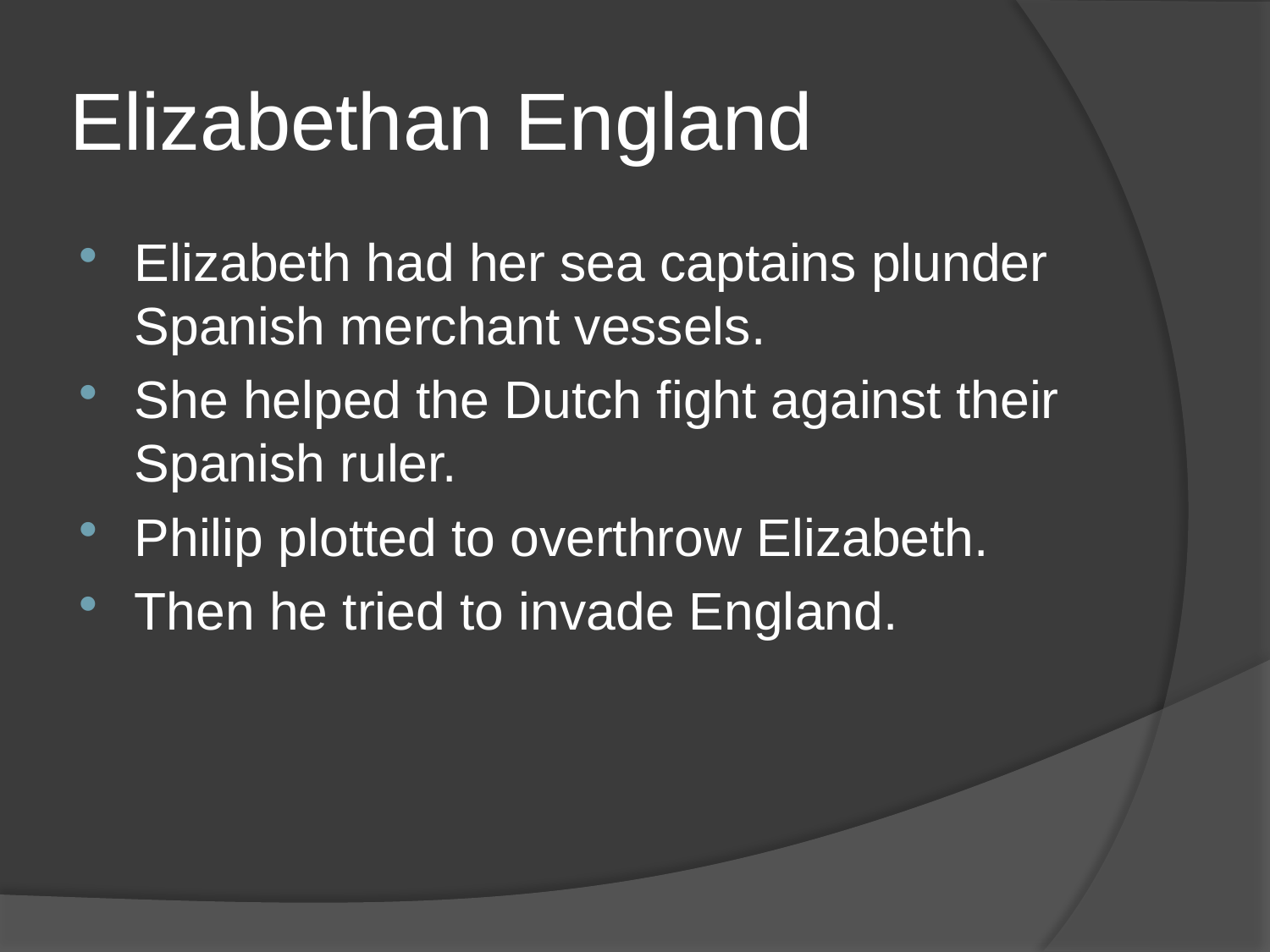

# Elizabethan England
Elizabeth had her sea captains plunder Spanish merchant vessels.
She helped the Dutch fight against their Spanish ruler.
Philip plotted to overthrow Elizabeth.
Then he tried to invade England.